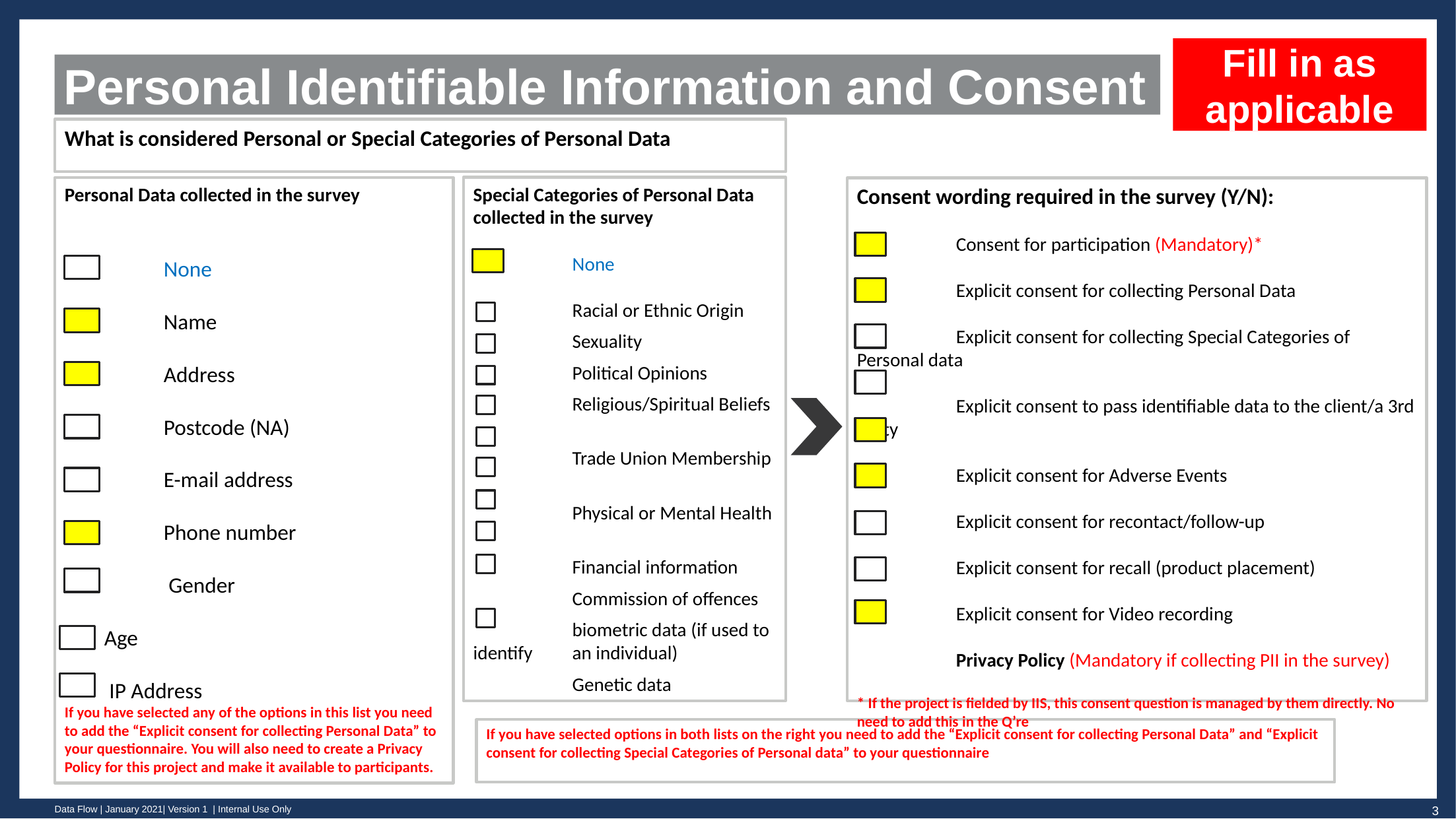

Fill in as applicable
# Personal Identifiable Information and Consent
What is considered Personal or Special Categories of Personal Data
Special Categories of Personal Data collected in the survey

	None

	Racial or Ethnic Origin
	Sexuality
	Political Opinions
	Religious/Spiritual Beliefs
	Trade Union Membership
	Physical or Mental Health
	Financial information
	Commission of offences
	biometric data (if used to identify 	an individual)
	Genetic data

Personal Data collected in the survey

	None

	Name

	Address

	Postcode (NA)

	E-mail address

	Phone number

	 Gender

        Age

         IP Address
If you have selected any of the options in this list you need to add the “Explicit consent for collecting Personal Data” to your questionnaire. You will also need to create a Privacy Policy for this project and make it available to participants.

Consent wording required in the survey (Y/N):

	Consent for participation (Mandatory)*

	Explicit consent for collecting Personal Data

	Explicit consent for collecting Special Categories of Personal data

	Explicit consent to pass identifiable data to the client/a 3rd party

	Explicit consent for Adverse Events

	Explicit consent for recontact/follow-up

	Explicit consent for recall (product placement)

	Explicit consent for Video recording

	Privacy Policy (Mandatory if collecting PII in the survey)

* If the project is fielded by IIS, this consent question is managed by them directly. No need to add this in the Q’re

If you have selected options in both lists on the right you need to add the “Explicit consent for collecting Personal Data” and “Explicit consent for collecting Special Categories of Personal data” to your questionnaire